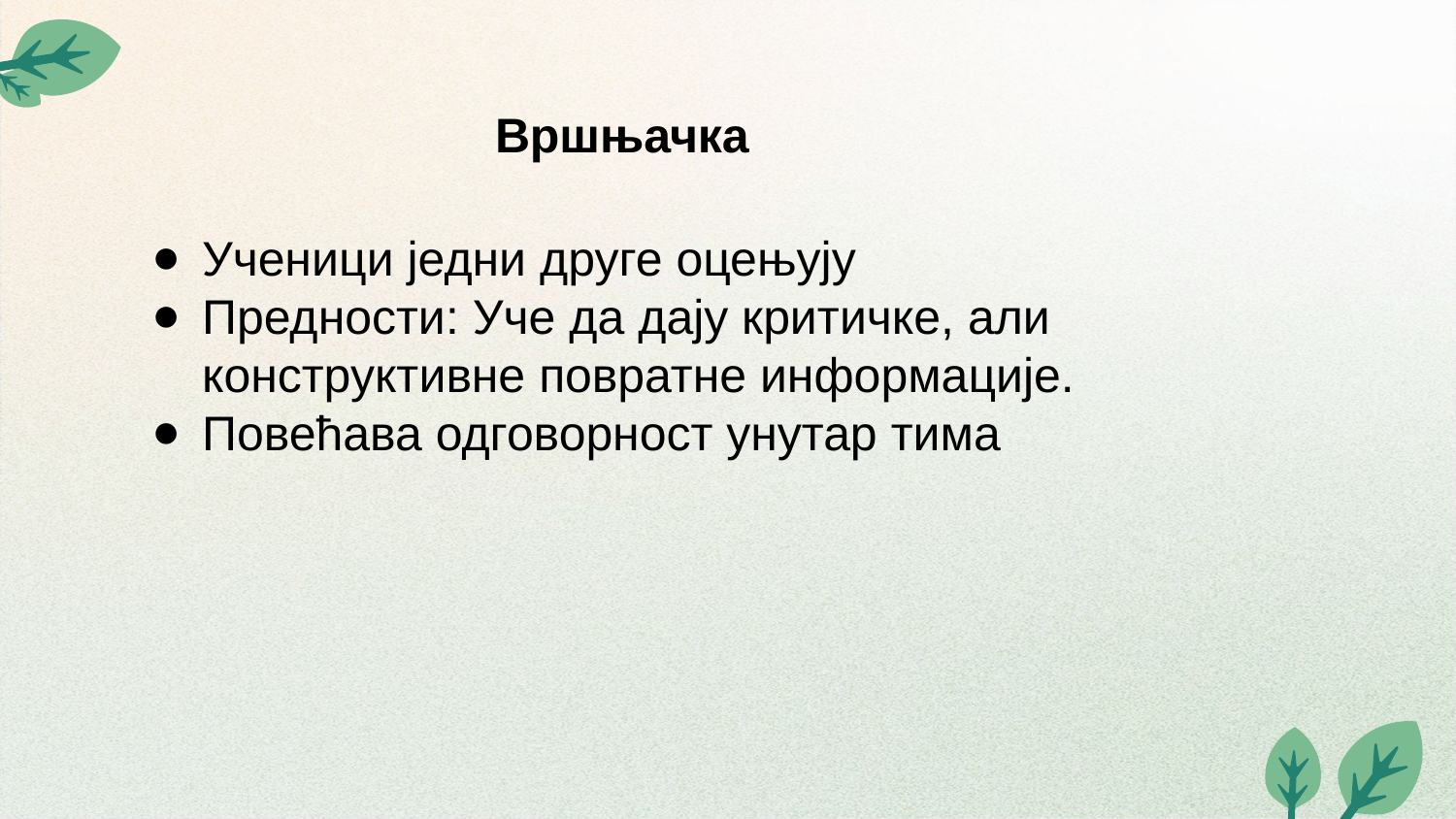

Вршњачка
Ученици једни друге оцењују
Предности: Уче да дају критичке, али конструктивне повратне информације.
Повећава одговорност унутар тима